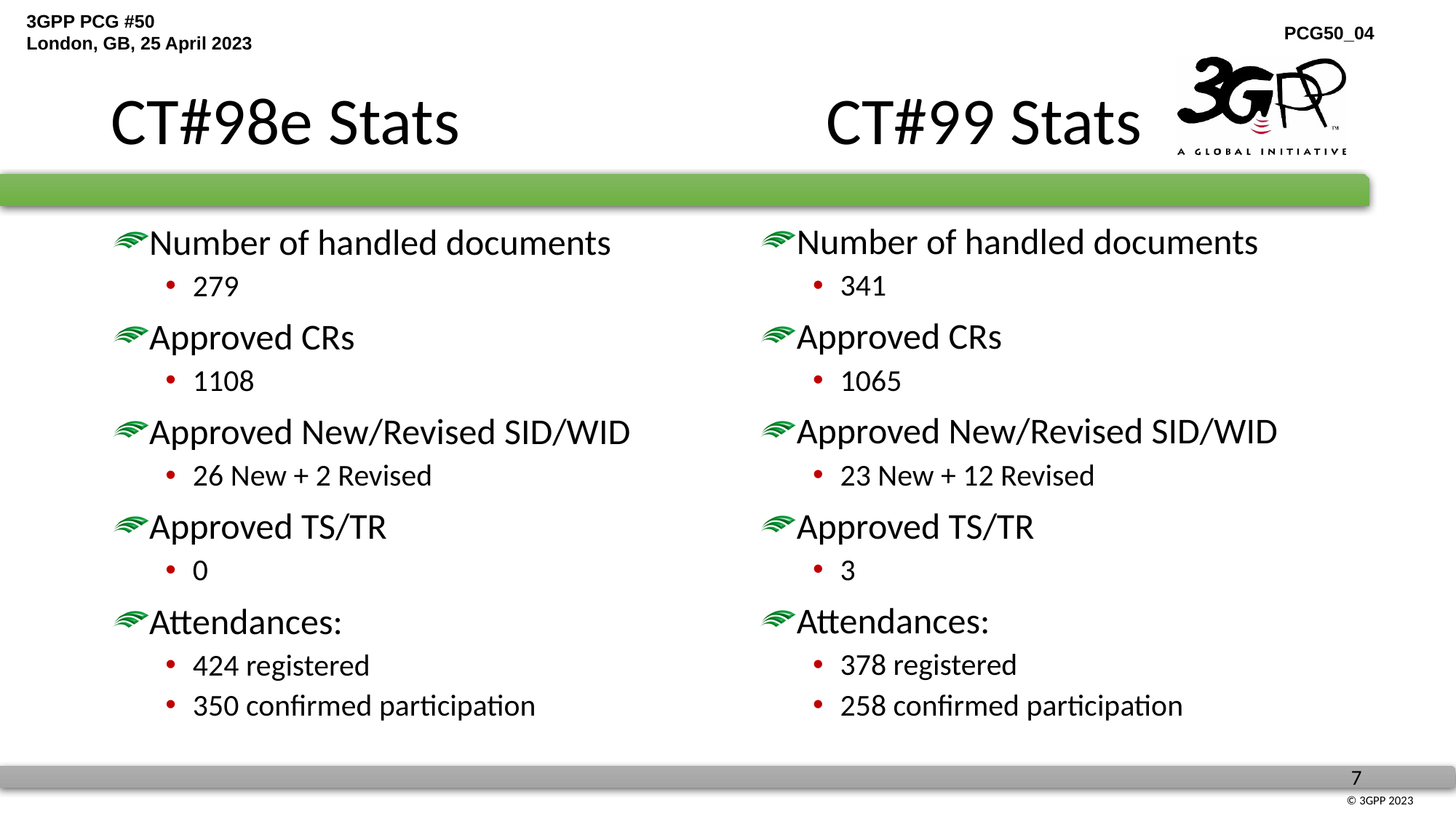

# CT#98e Stats			    CT#99 Stats
Number of handled documents
341
Approved CRs
1065
Approved New/Revised SID/WID
23 New + 12 Revised
Approved TS/TR
3
Attendances:
378 registered
258 confirmed participation

Number of handled documents
279
Approved CRs
1108
Approved New/Revised SID/WID
26 New + 2 Revised
Approved TS/TR
0
Attendances:
424 registered
350 confirmed participation